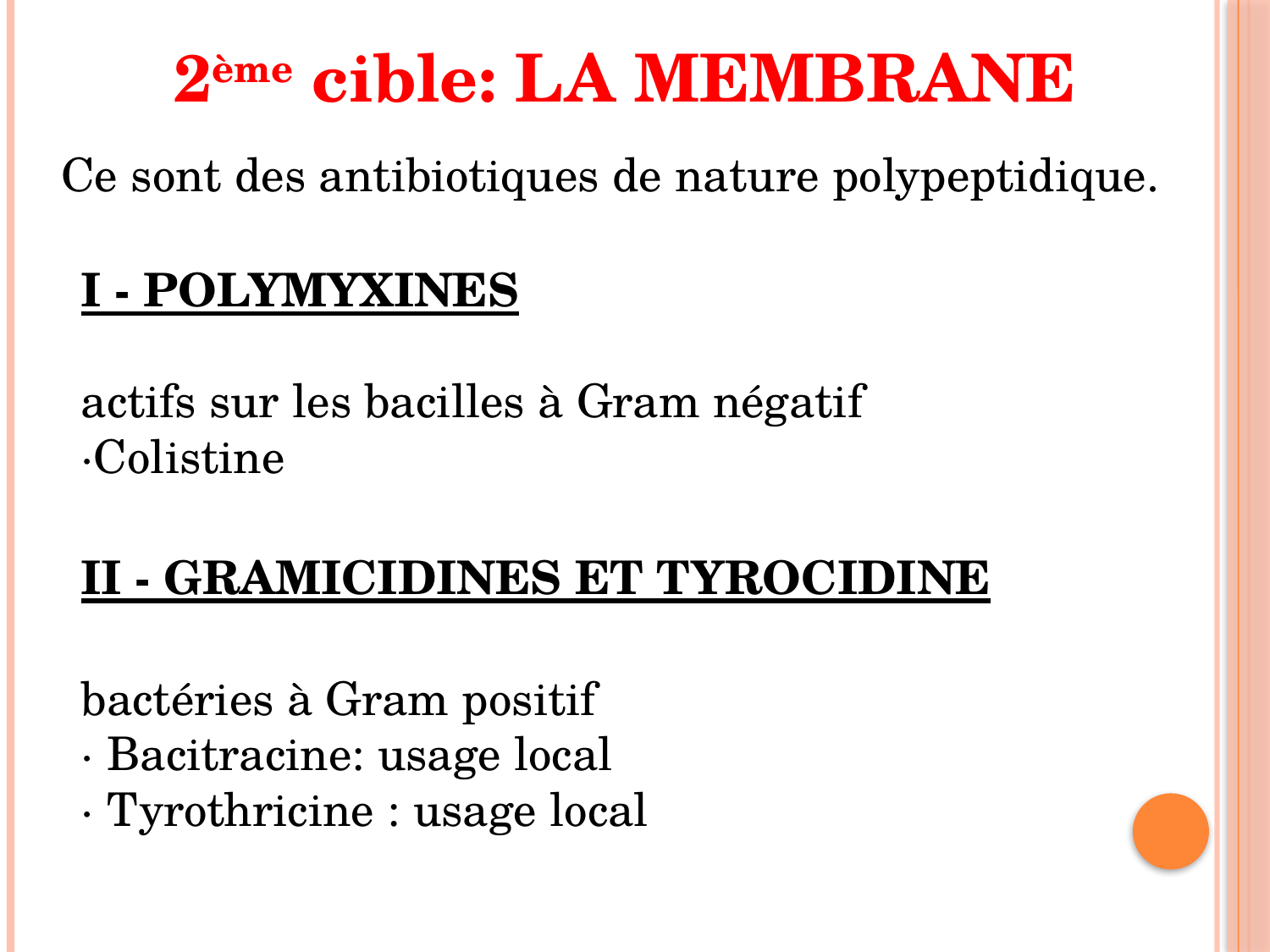

2ème cible: LA MEMBRANE
 Ce sont des antibiotiques de nature polypeptidique.
I - POLYMYXINES
actifs sur les bacilles à Gram négatif
·Colistine
II - GRAMICIDINES ET TYROCIDINE
bactéries à Gram positif
· Bacitracine: usage local
· Tyrothricine : usage local